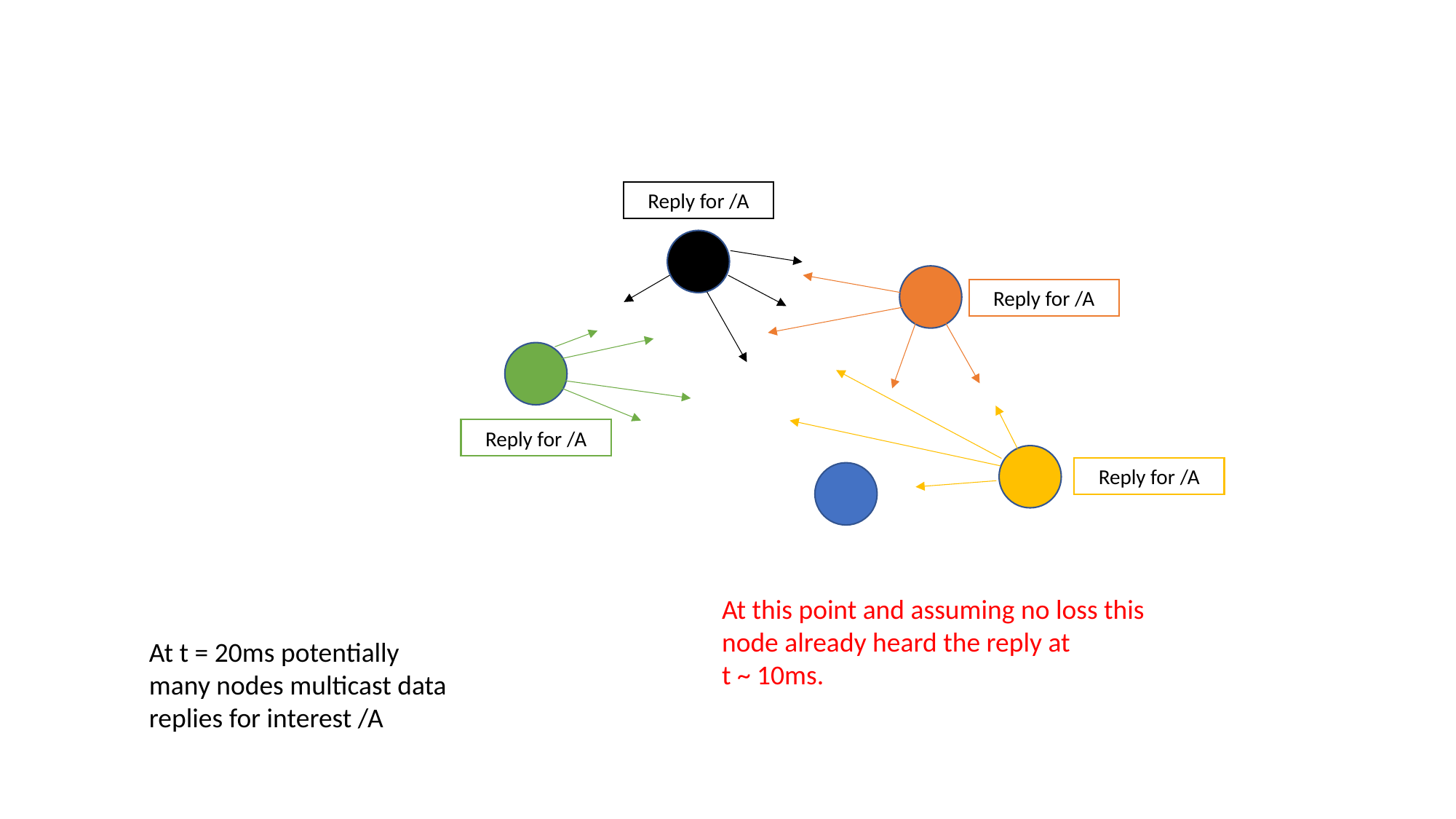

Reply for /A

Reply for /A

Reply for /A

Reply for /A

At this point and assuming no loss this node already heard the reply at
t ~ 10ms.
At t = 20ms potentially many nodes multicast data replies for interest /A